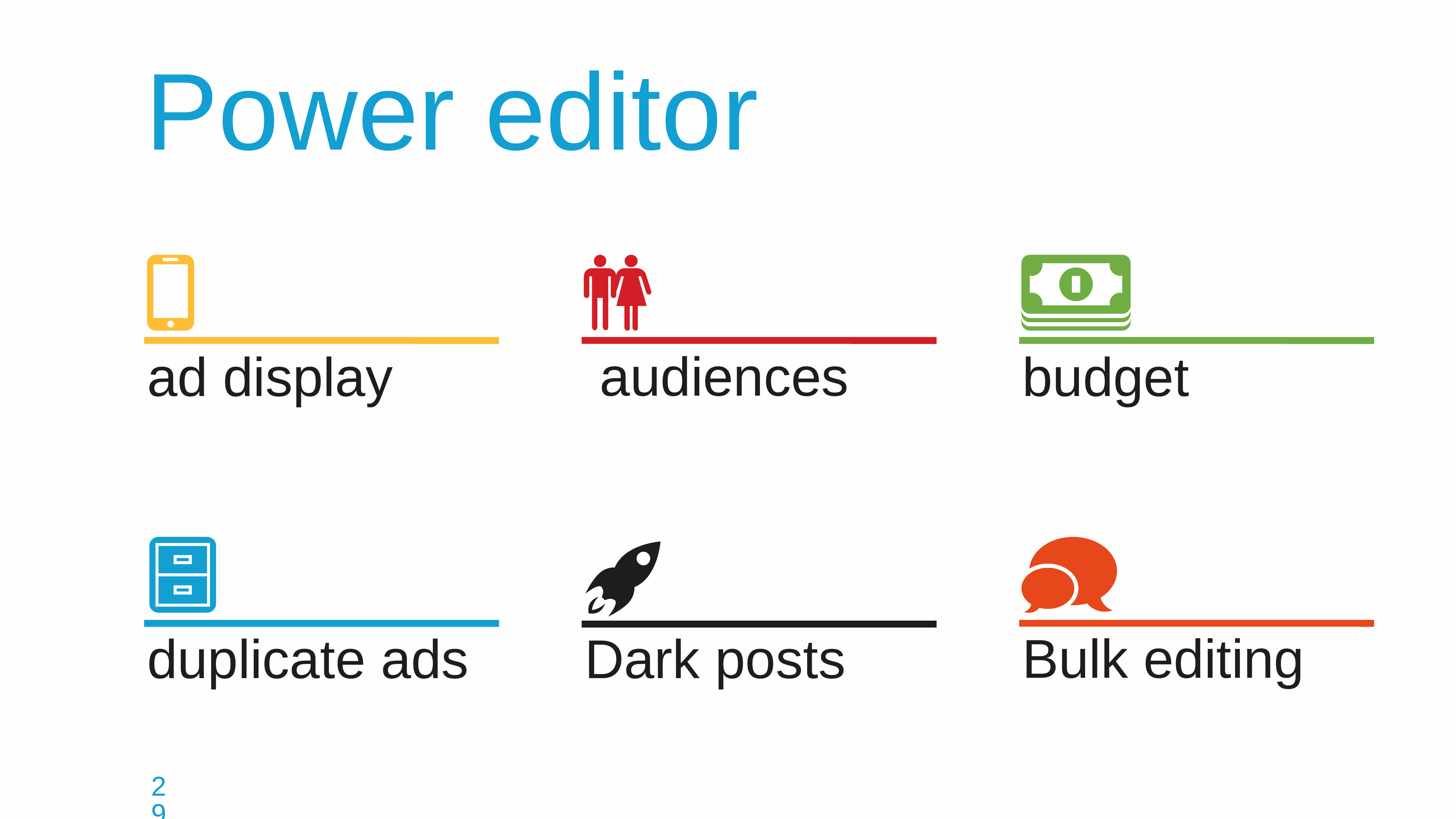

Power editor

ad display

 audiences

budget

duplicate ads

Bulk editing

Dark posts
29